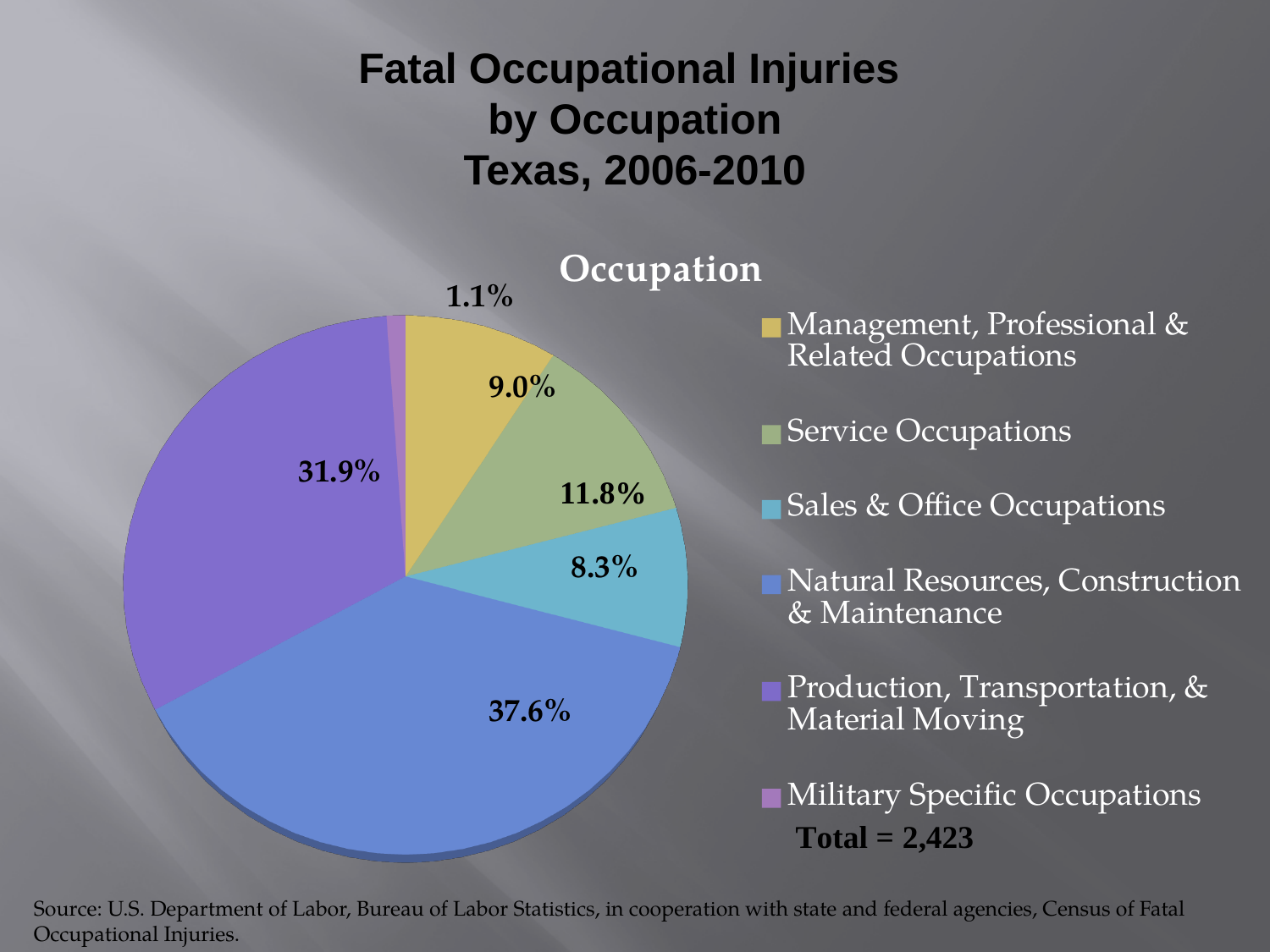

# Fatal Occupational Injuries by Occupation Texas, 2006-2010

[unsupported chart]

1.1%
9.0%
31.9%
8.3%
37.6%
Source: U.S. Department of Labor, Bureau of Labor Statistics, in cooperation with state and federal agencies, Census of Fatal Occupational Injuries.